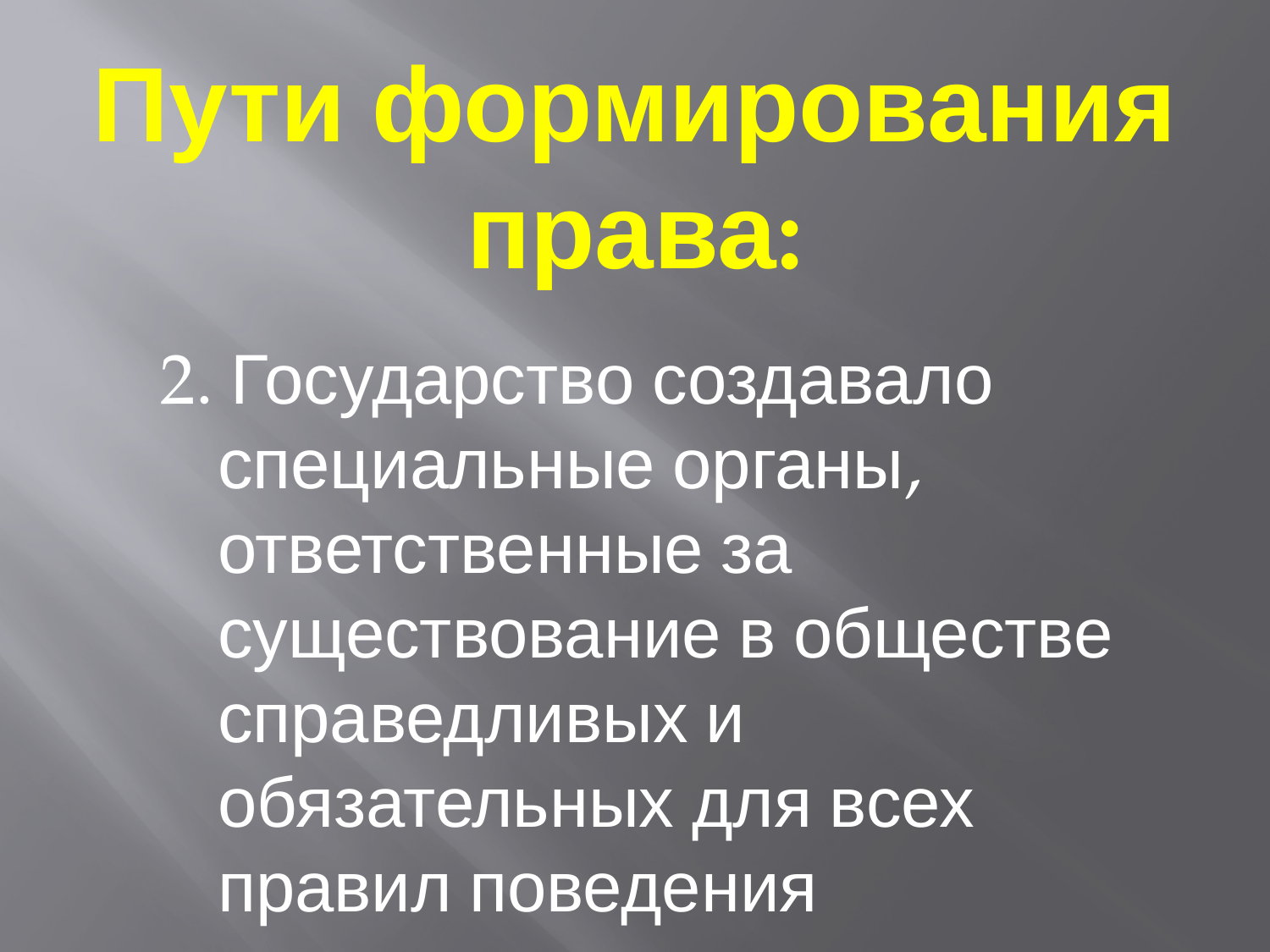

# Пути формирования права:
2. Государство создавало специальные органы, ответственные за существование в обществе справедливых и обязательных для всех правил поведения